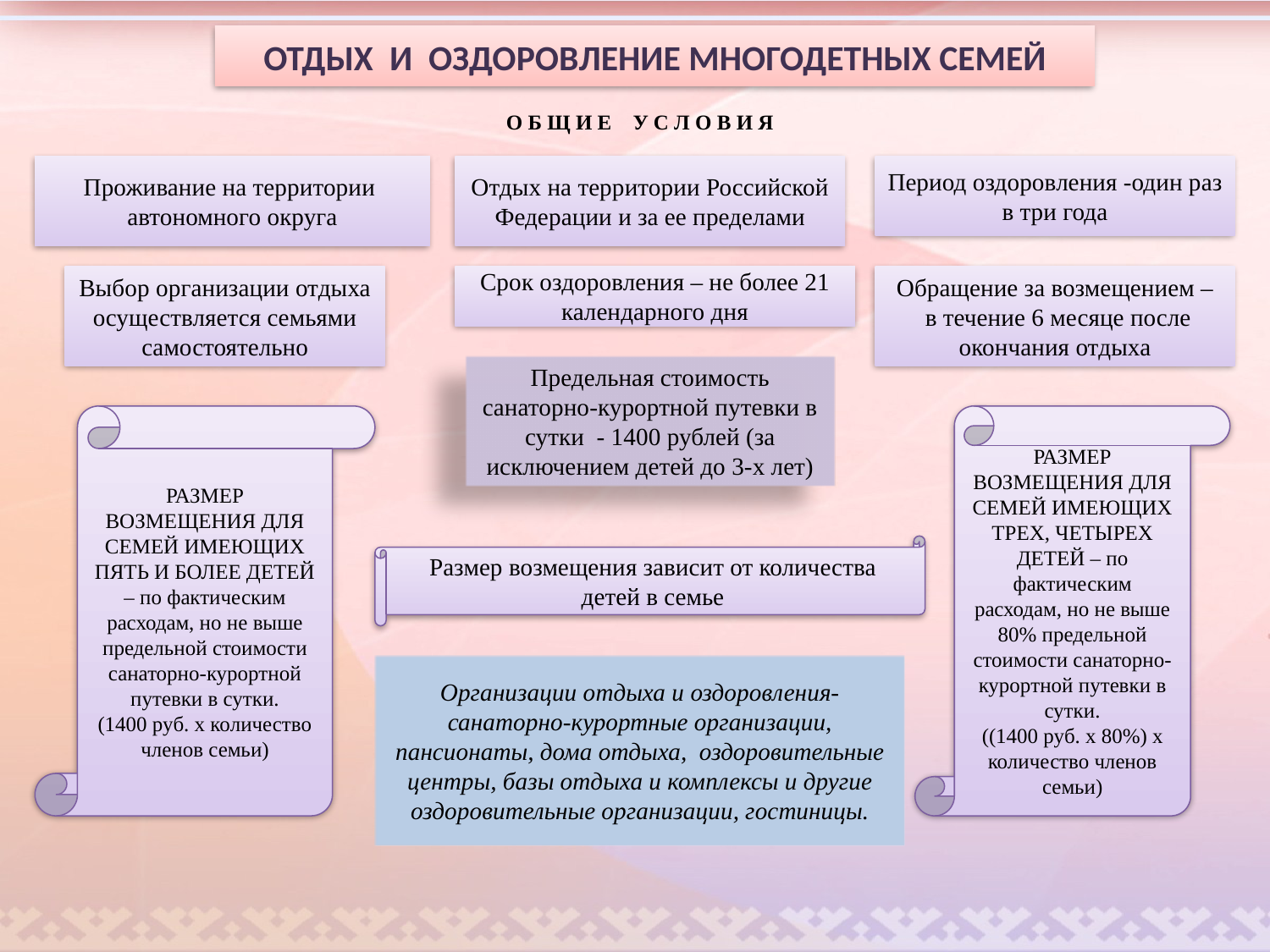

ОТДЫХ  И  ОЗДОРОВЛЕНИЕ МНОГОДЕТНЫХ СЕМЕЙ
О Б Щ И Е    У С Л О В И Я
Проживание на территории  автономного округа
Отдых на территории Российской Федерации и за ее пределами
Период оздоровления -один раз в три года
Выбор организации отдыха осуществляется семьями самостоятельно
Срок оздоровления – не более 21 календарного дня
Обращение за возмещением –
 в течение 6 месяце после окончания отдыха
Предельная стоимость санаторно-курортной путевки в сутки  - 1400 рублей (за исключением детей до 3-х лет)
РАЗМЕР ВОЗМЕЩЕНИЯ ДЛЯ СЕМЕЙ ИМЕЮЩИХ ПЯТЬ И БОЛЕЕ ДЕТЕЙ – по фактическим расходам, но не выше предельной стоимости санаторно-курортной путевки в сутки.
(1400 руб. х количество членов семьи)
РАЗМЕР ВОЗМЕЩЕНИЯ ДЛЯ СЕМЕЙ ИМЕЮЩИХ ТРЕХ, ЧЕТЫРЕХ ДЕТЕЙ – по фактическим расходам, но не выше 80% предельной стоимости санаторно-курортной путевки в сутки.
((1400 руб. х 80%) х количество членов семьи)
Размер возмещения зависит от количества детей в семье
Организации отдыха и оздоровления- санаторно-курортные организации, пансионаты, дома отдыха,  оздоровительные центры, базы отдыха и комплексы и другие оздоровительные организации, гостиницы.